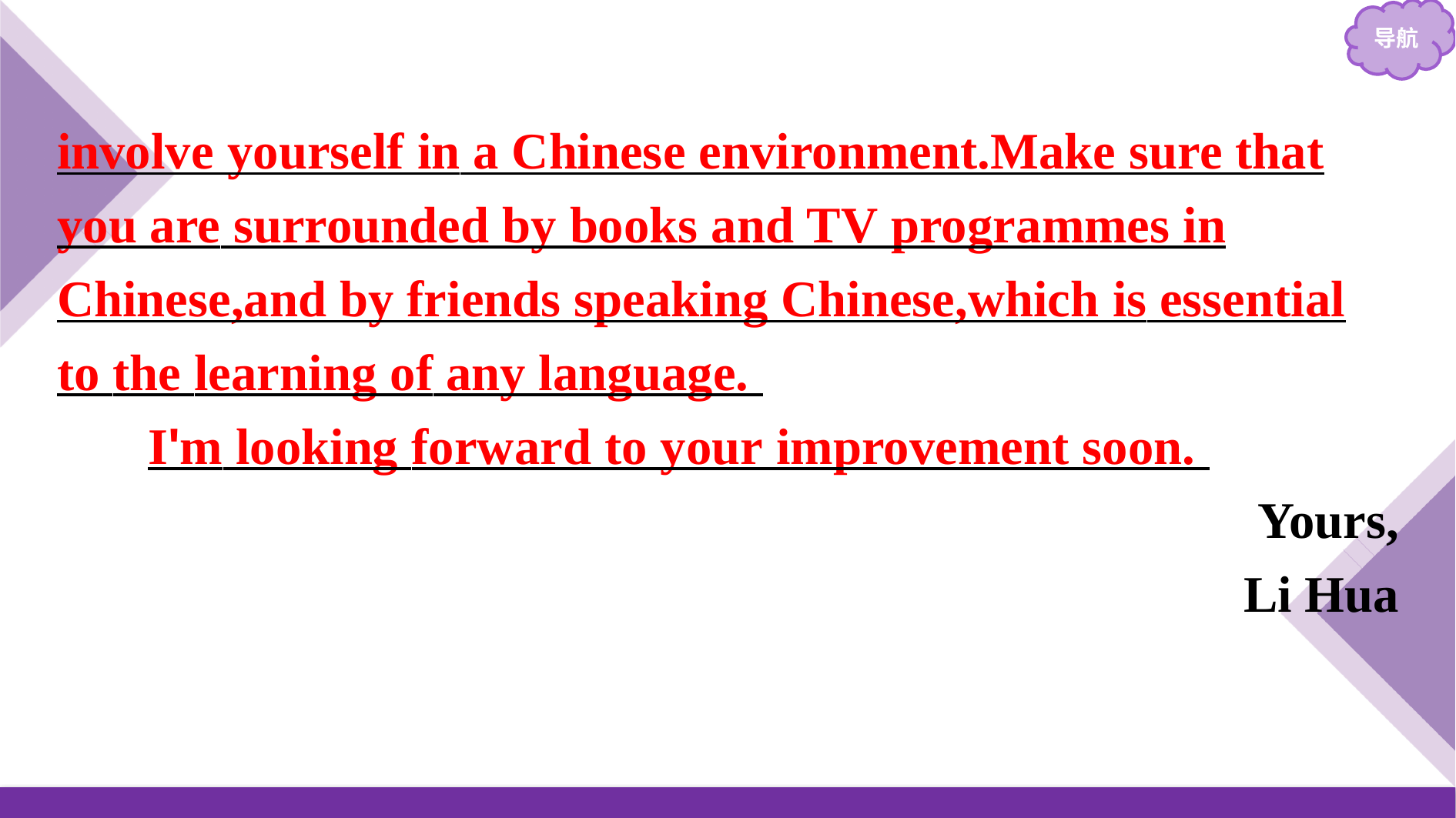

involve yourself in a Chinese environment.Make sure that you are surrounded by books and TV programmes in Chinese,and by friends speaking Chinese,which is essential to the learning of any language.
I'm looking forward to your improvement soon.
Yours,
Li Hua